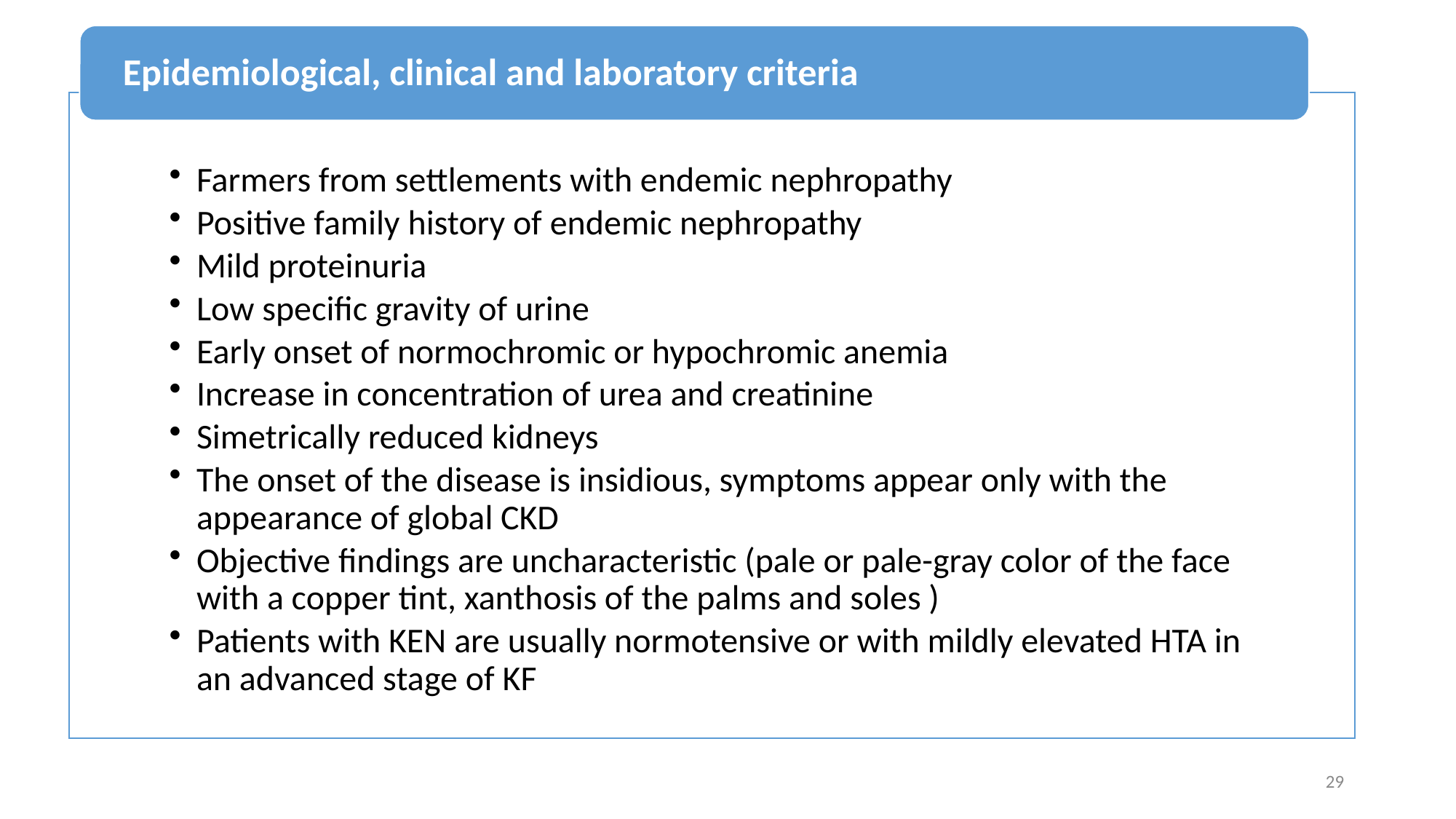

Farmers from settlements with endemic nephropathy
Positive family history of endemic nephropathy
Mild proteinuria
Low specific gravity of urine
Early onset of normochromic or hypochromic anemia
Increase in concentration of urea and creatinine
Simetrically reduced kidneys
The onset of the disease is insidious, symptoms appear only with the appearance of global CKD
Objective findings are uncharacteristic (pale or pale-gray color of the face with a copper tint, xanthosis of the palms and soles )
Patients with KEN are usually normotensive or with mildly elevated HTA in an advanced stage of KF
Epidemiological, clinical and laboratory criteria
29